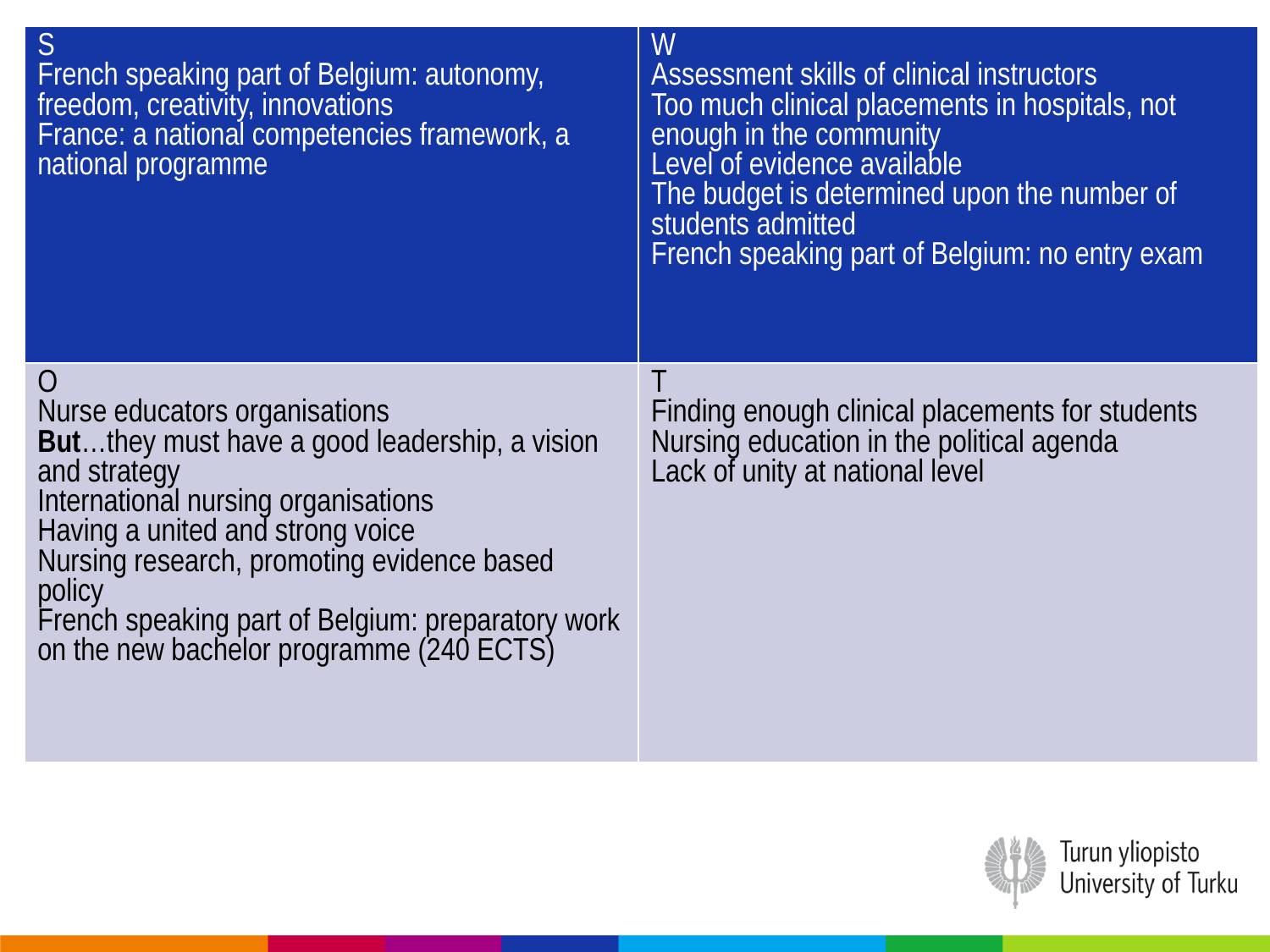

| S French speaking part of Belgium: autonomy, freedom, creativity, innovations France: a national competencies framework, a national programme | W Assessment skills of clinical instructors Too much clinical placements in hospitals, not enough in the community Level of evidence available The budget is determined upon the number of students admitted French speaking part of Belgium: no entry exam |
| --- | --- |
| O Nurse educators organisations But…they must have a good leadership, a vision and strategy International nursing organisations Having a united and strong voice Nursing research, promoting evidence based policy French speaking part of Belgium: preparatory work on the new bachelor programme (240 ECTS) | T Finding enough clinical placements for students Nursing education in the political agenda Lack of unity at national level |